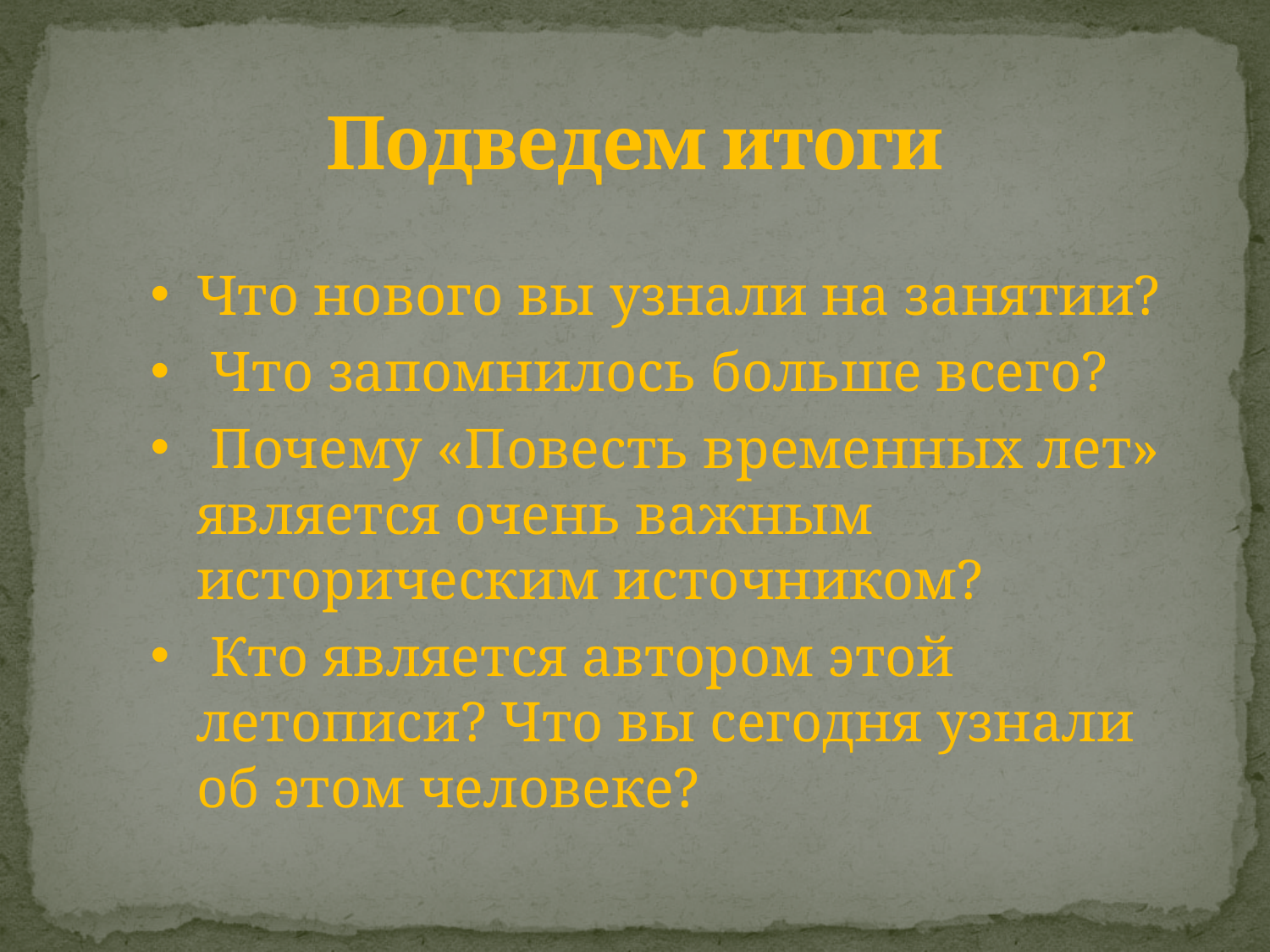

# Подведем итоги
Что нового вы узнали на занятии?
 Что запомнилось больше всего?
 Почему «Повесть временных лет» является очень важным историческим источником?
 Кто является автором этой летописи? Что вы сегодня узнали об этом человеке?